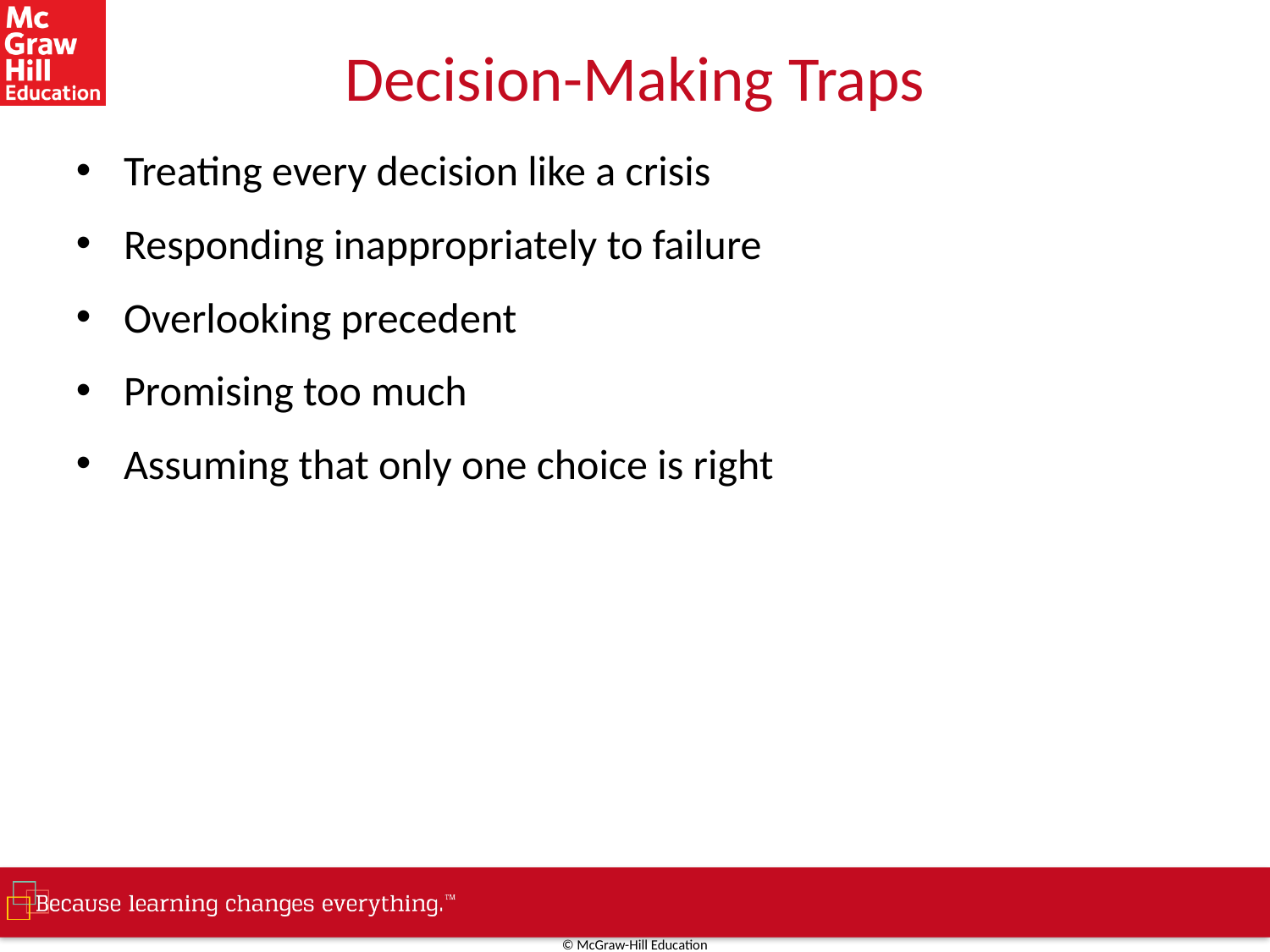

# Decision-Making Traps
Treating every decision like a crisis
Responding inappropriately to failure
Overlooking precedent
Promising too much
Assuming that only one choice is right